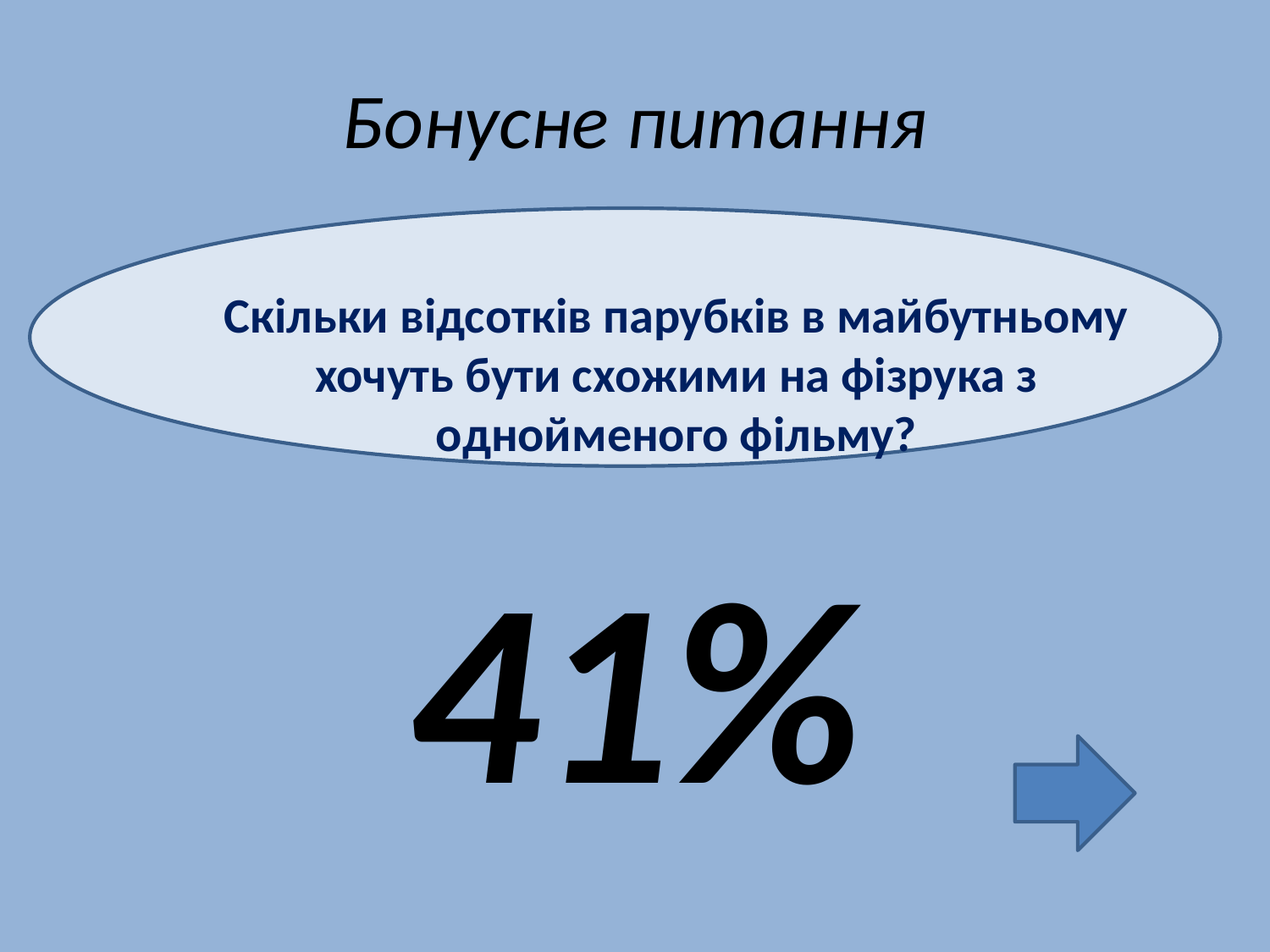

# Бонусне питання

41%
Скільки відсотків парубків в майбутньому хочуть бути схожими на фізрука з однойменого фільму?